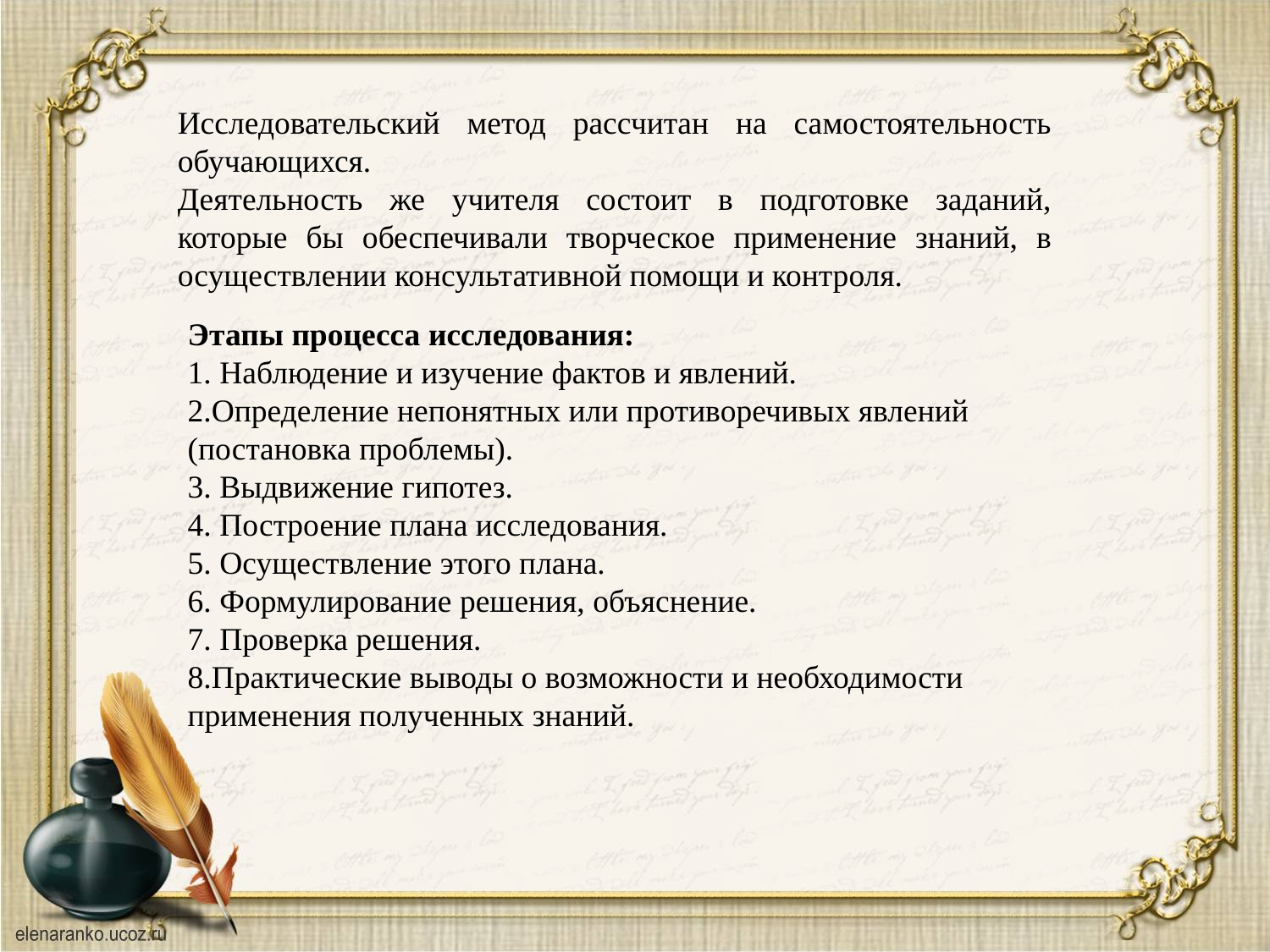

Исследовательский метод рассчитан на самостоятельность обучающихся.
Деятельность же учителя состоит в подготовке заданий, которые бы обеспечивали творческое применение знаний, в осуществлении консультативной помощи и контроля.
Этапы процесса исследования:
1. Наблюдение и изучение фактов и явлений.
2.Определение непонятных или противоречивых явлений (постановка проблемы).
3. Выдвижение гипотез.
4. Построение плана исследования.
5. Осуществление этого плана.
6. Формулирование решения, объяснение.
7. Проверка решения.
8.Практические выводы о возможности и необходимости применения полученных знаний.